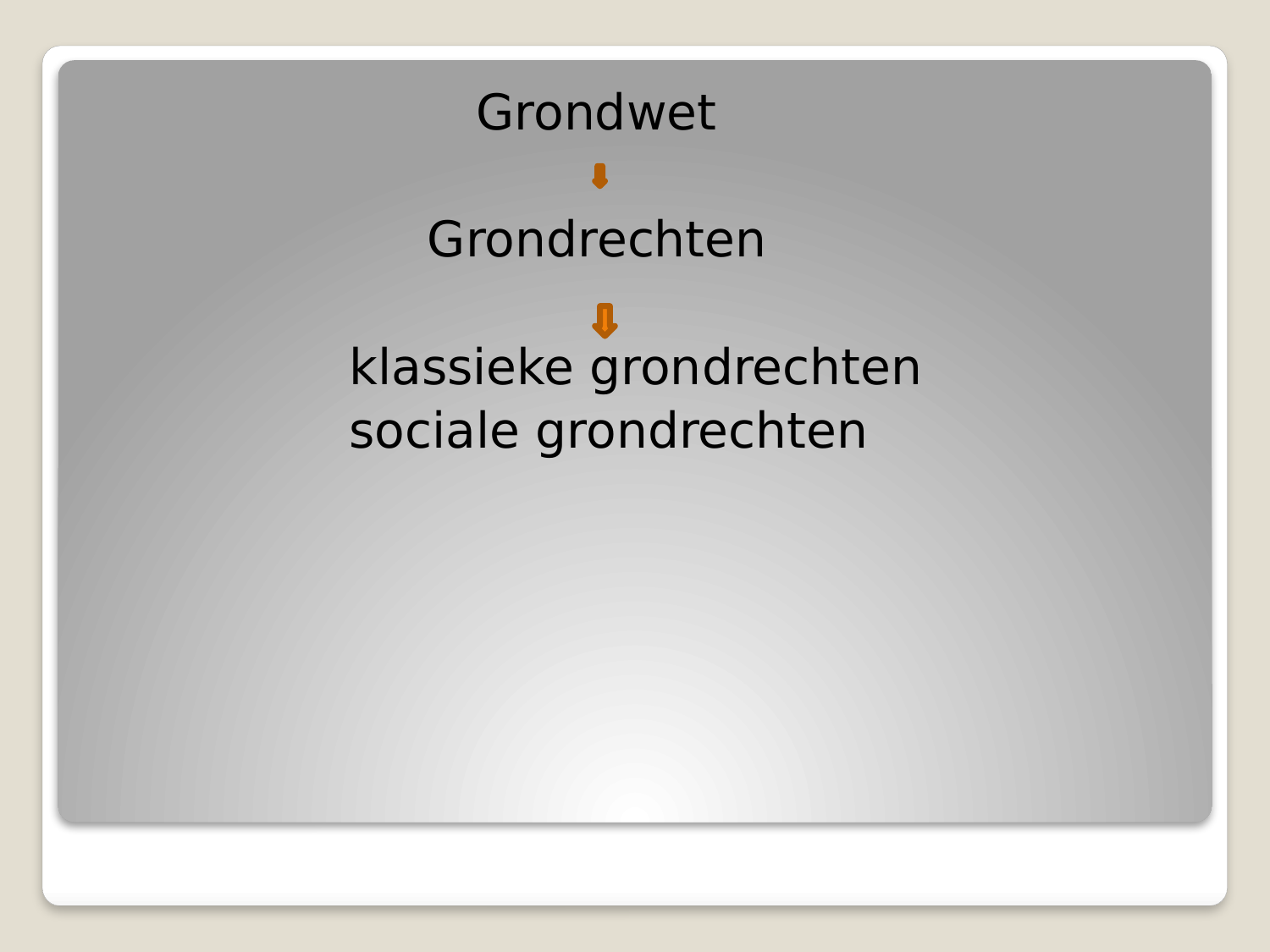

Grondwet

		     Grondrechten

     		klassieke grondrechten
		sociale grondrechten

#